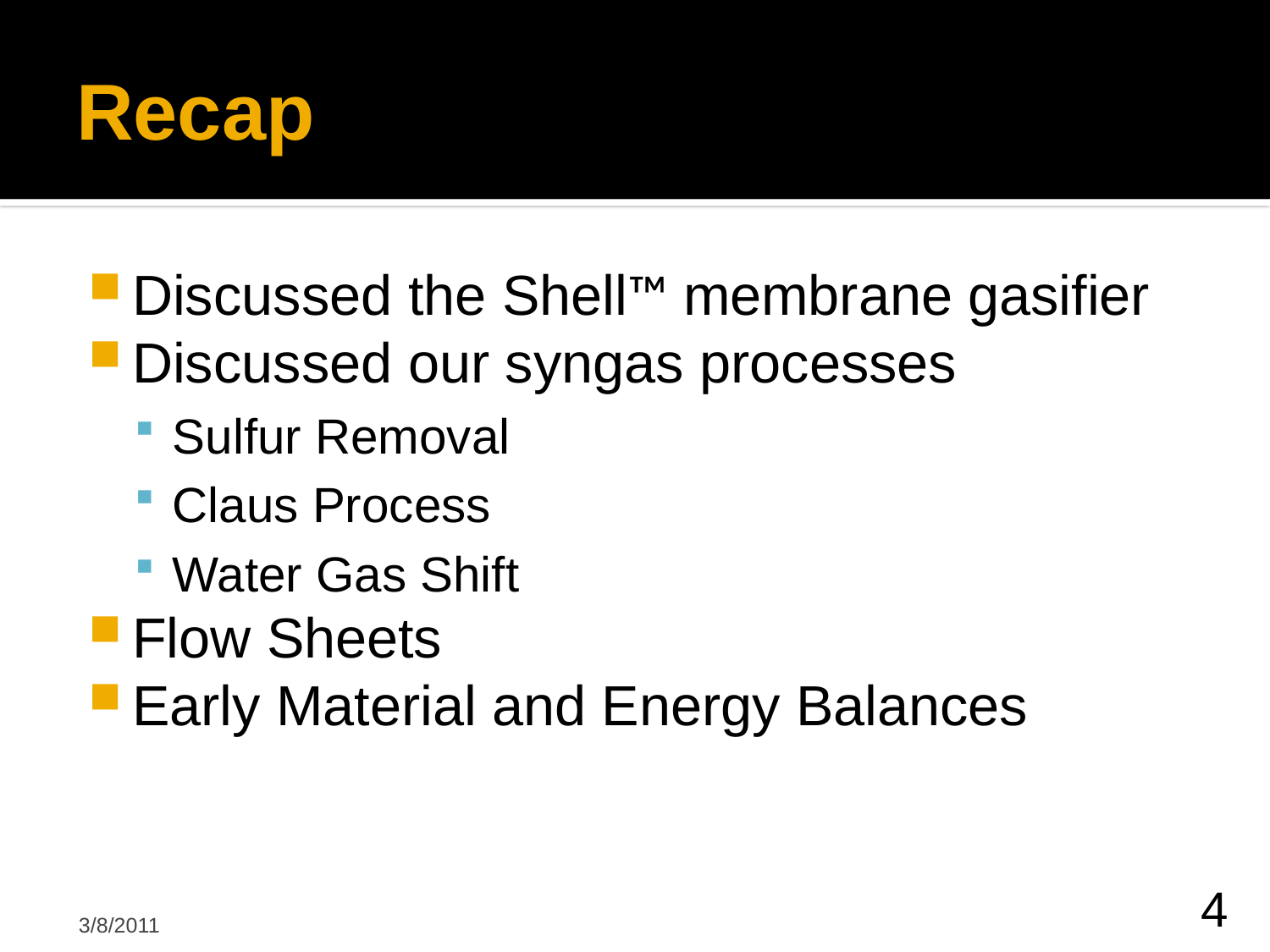

# Recap
Discussed the Shell™ membrane gasifier
Discussed our syngas processes
Sulfur Removal
Claus Process
Water Gas Shift
Flow Sheets
Early Material and Energy Balances
3/8/2011
4